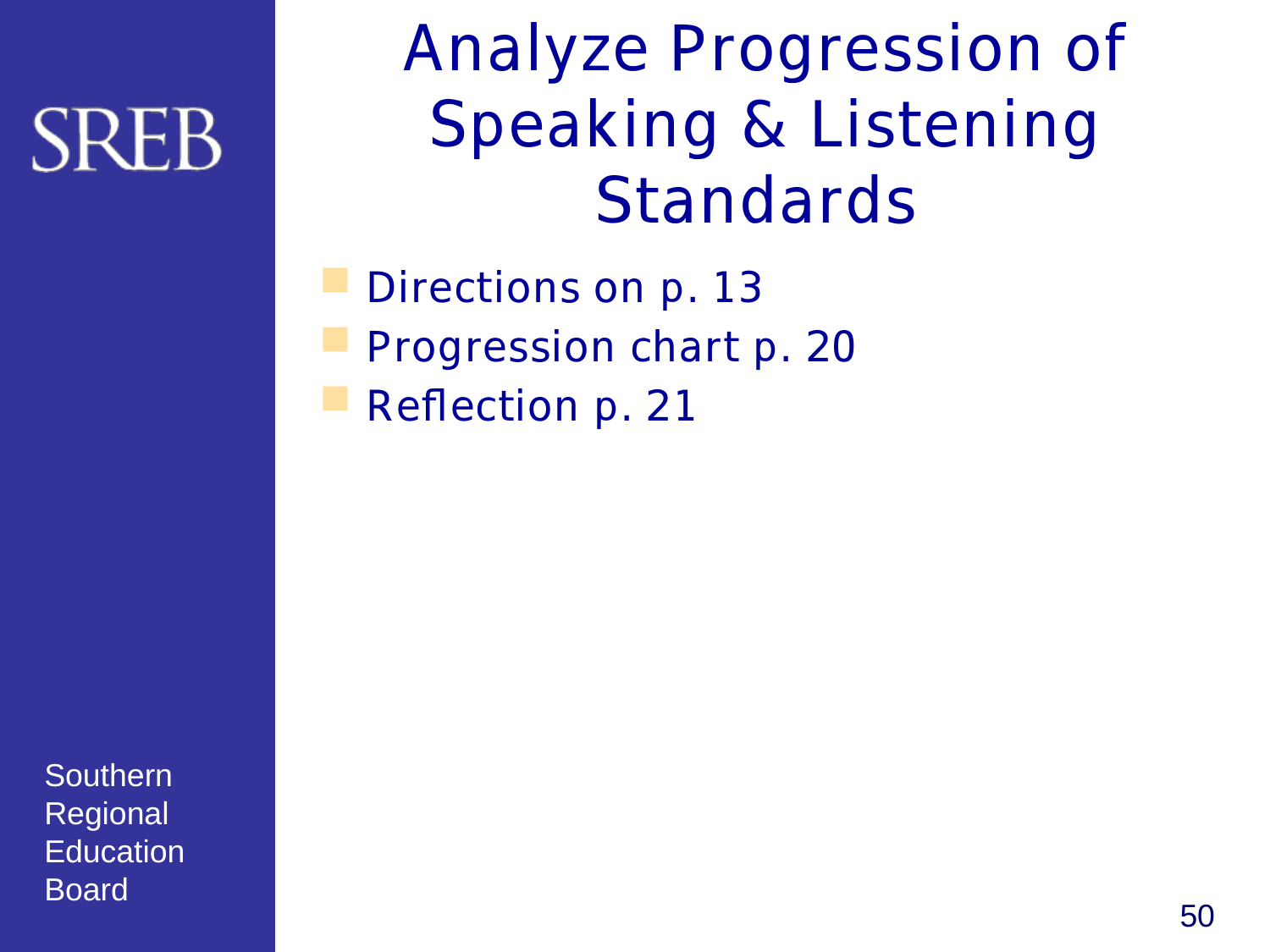

# Analyze Progression of Speaking & Listening Standards
Directions on p. 13
Progression chart p. 20
Reflection p. 21

50